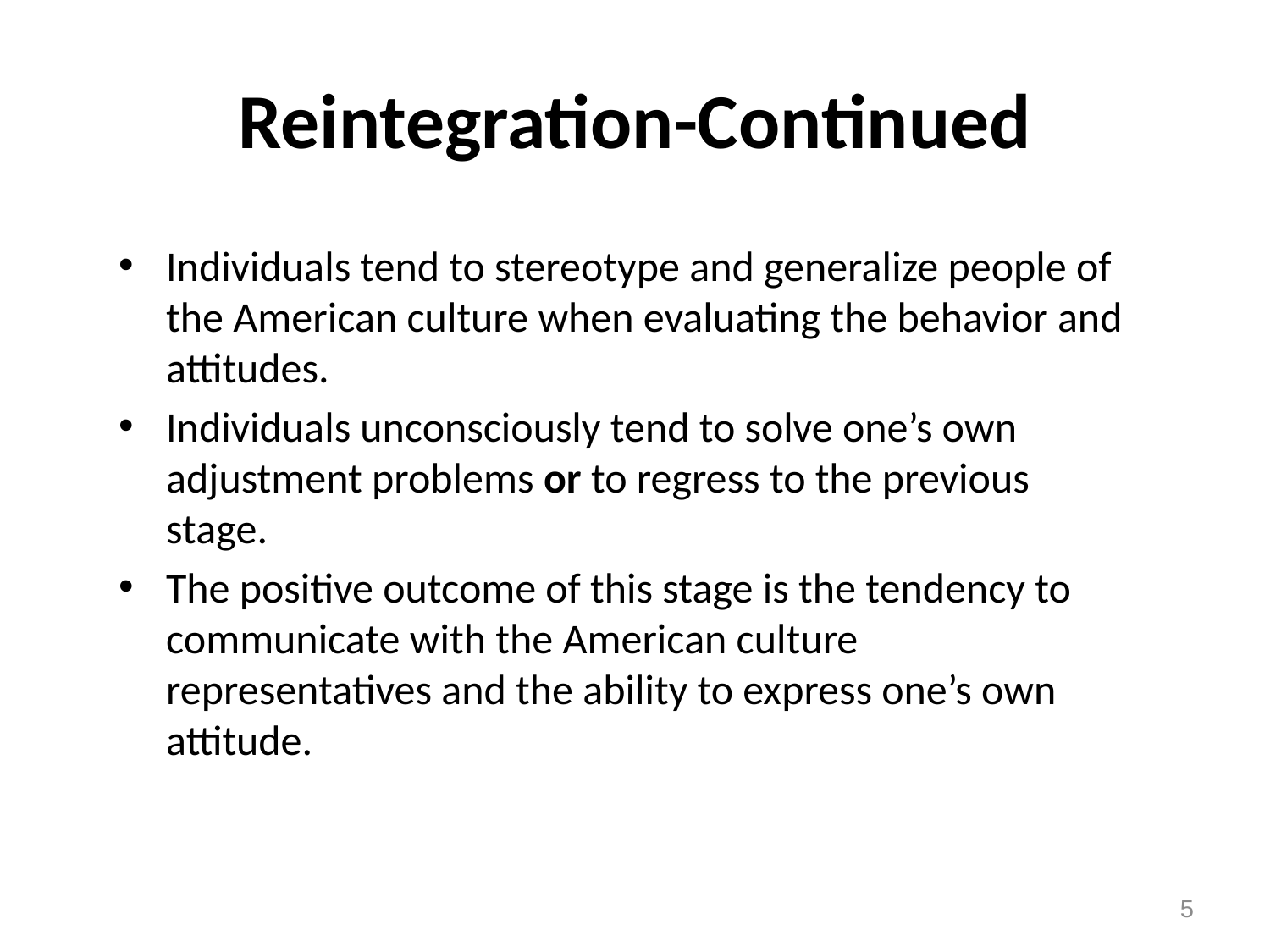

# Reintegration-Continued
Individuals tend to stereotype and generalize people of the American culture when evaluating the behavior and attitudes.
Individuals unconsciously tend to solve one’s own adjustment problems or to regress to the previous stage.
The positive outcome of this stage is the tendency to communicate with the American culture representatives and the ability to express one’s own attitude.
5